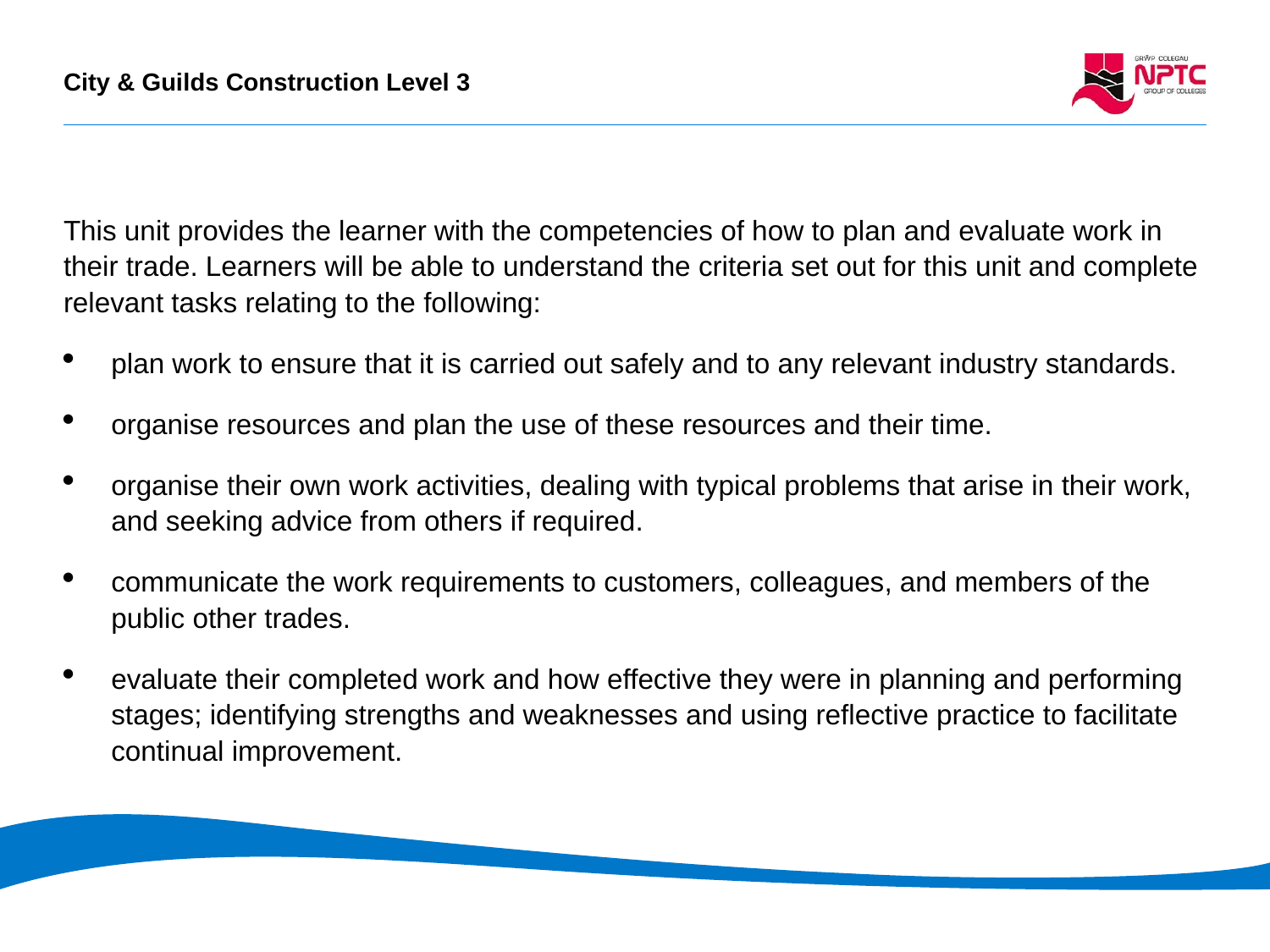

This unit provides the learner with the competencies of how to plan and evaluate work in their trade. Learners will be able to understand the criteria set out for this unit and complete relevant tasks relating to the following:
plan work to ensure that it is carried out safely and to any relevant industry standards.
organise resources and plan the use of these resources and their time.
organise their own work activities, dealing with typical problems that arise in their work, and seeking advice from others if required.
communicate the work requirements to customers, colleagues, and members of the public other trades.
evaluate their completed work and how effective they were in planning and performing stages; identifying strengths and weaknesses and using reflective practice to facilitate continual improvement.